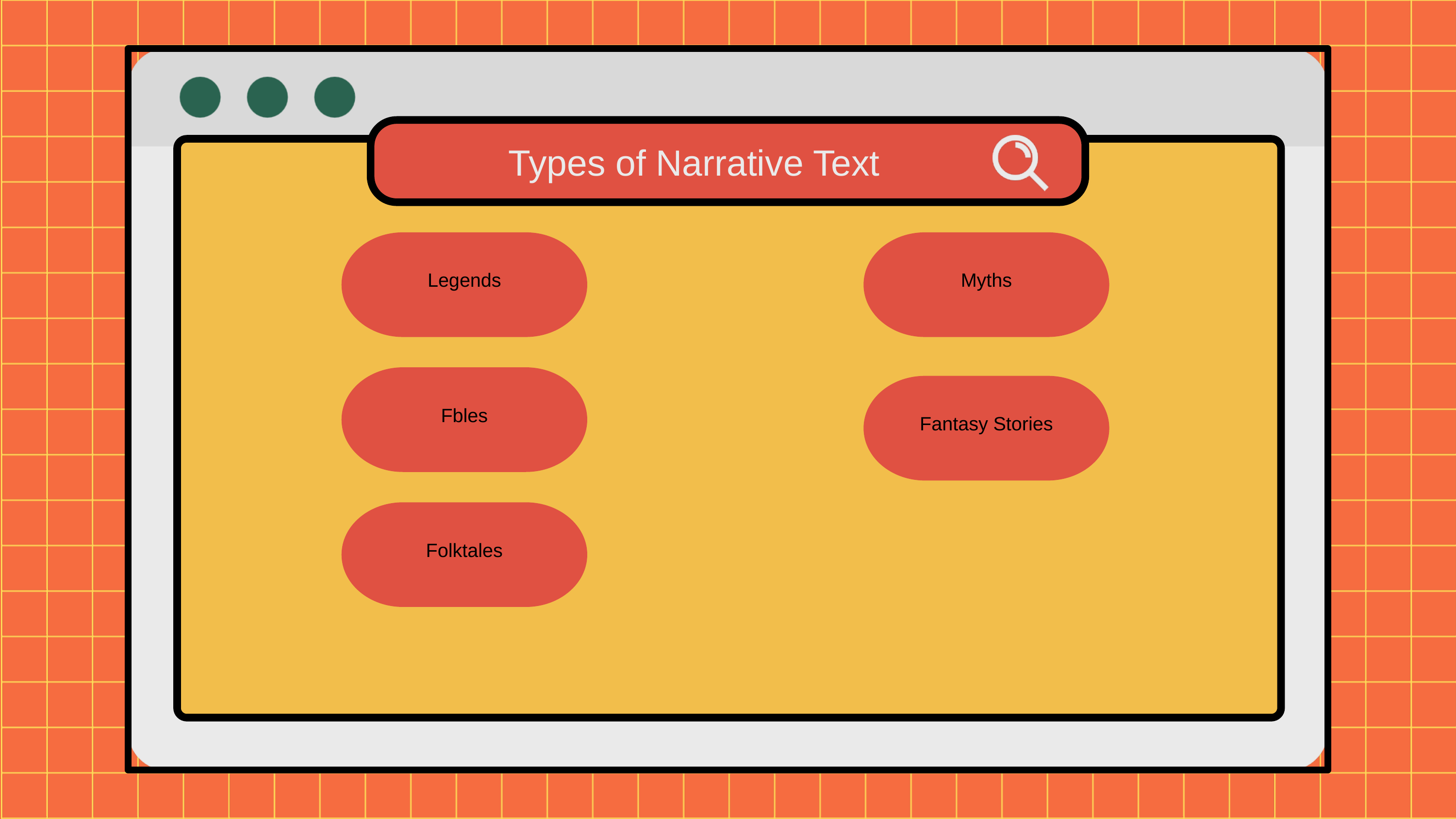

Types of Narrative Text

Legends

Myths

Fbles

Fantasy Stories

Folktales